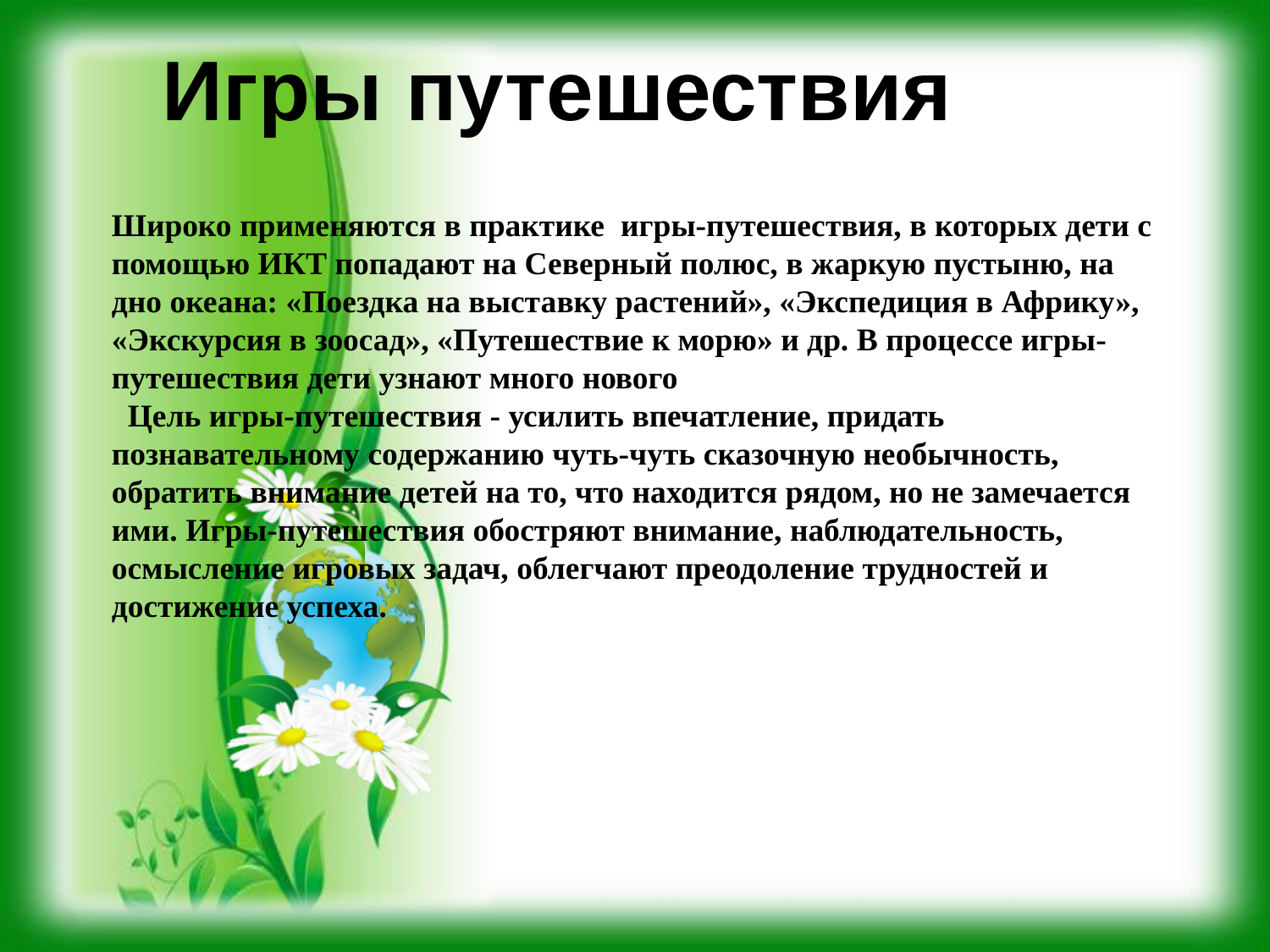

Игры путешествия

Широко применяются в практике  игры-путешествия, в которых дети с помощью ИКТ попадают на Северный полюс, в жаркую пустыню, на дно океана: «Поездка на выставку растений», «Экспедиция в Африку», «Экскурсия в зоосад», «Путешествие к морю» и др. В процессе игры-путешествия дети узнают много нового
  Цель игры-путешествия - усилить впечатление, придать познавательному содержанию чуть-чуть сказочную необычность, обратить внимание детей на то, что находится рядом, но не замечается ими. Игры-путешествия обостряют внимание, наблюдательность, осмысление игровых задач, облегчают преодоление трудностей и достижение успеха.